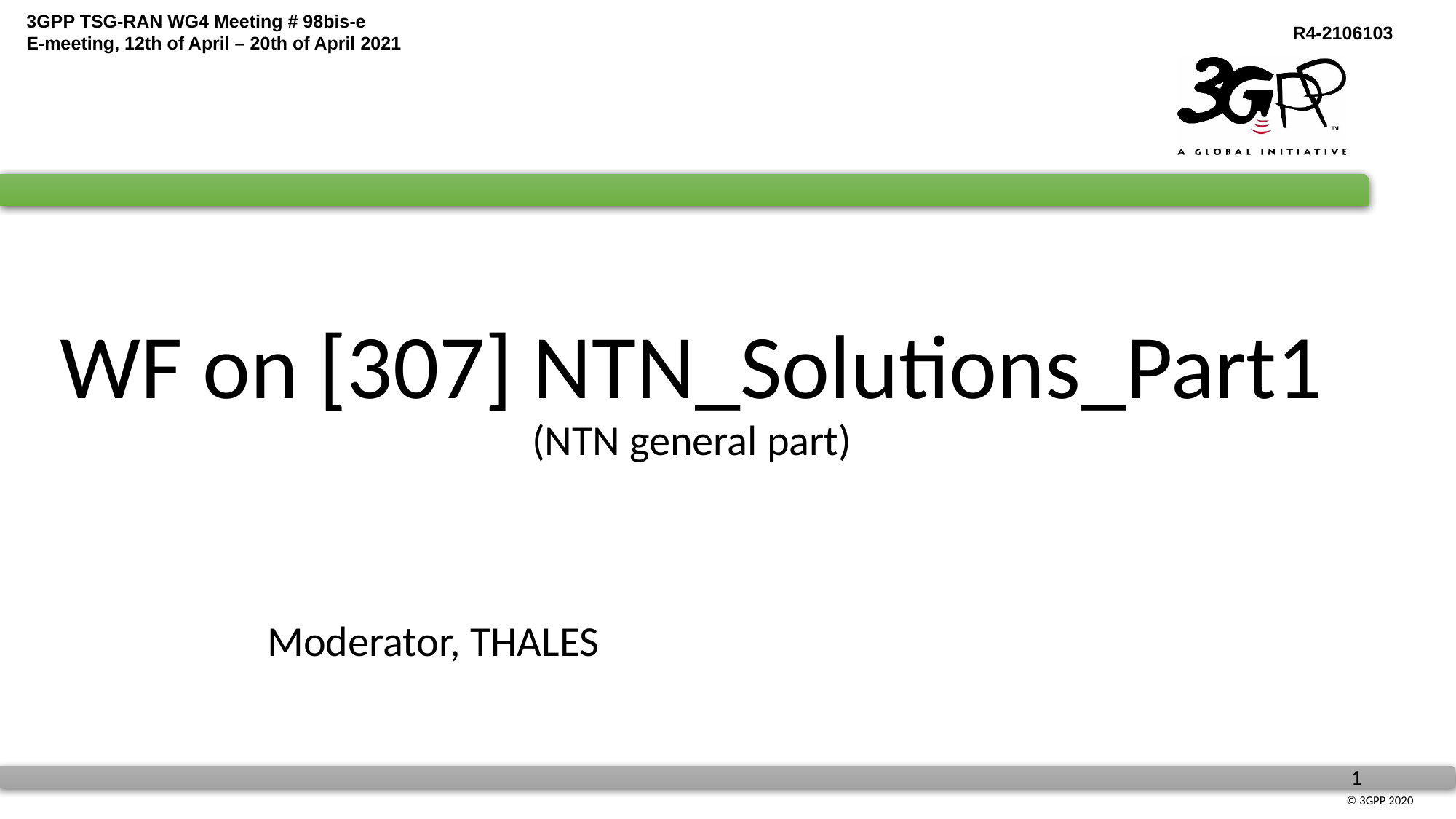

# WF on [307] NTN_Solutions_Part1 (NTN general part)

Moderator, THALES